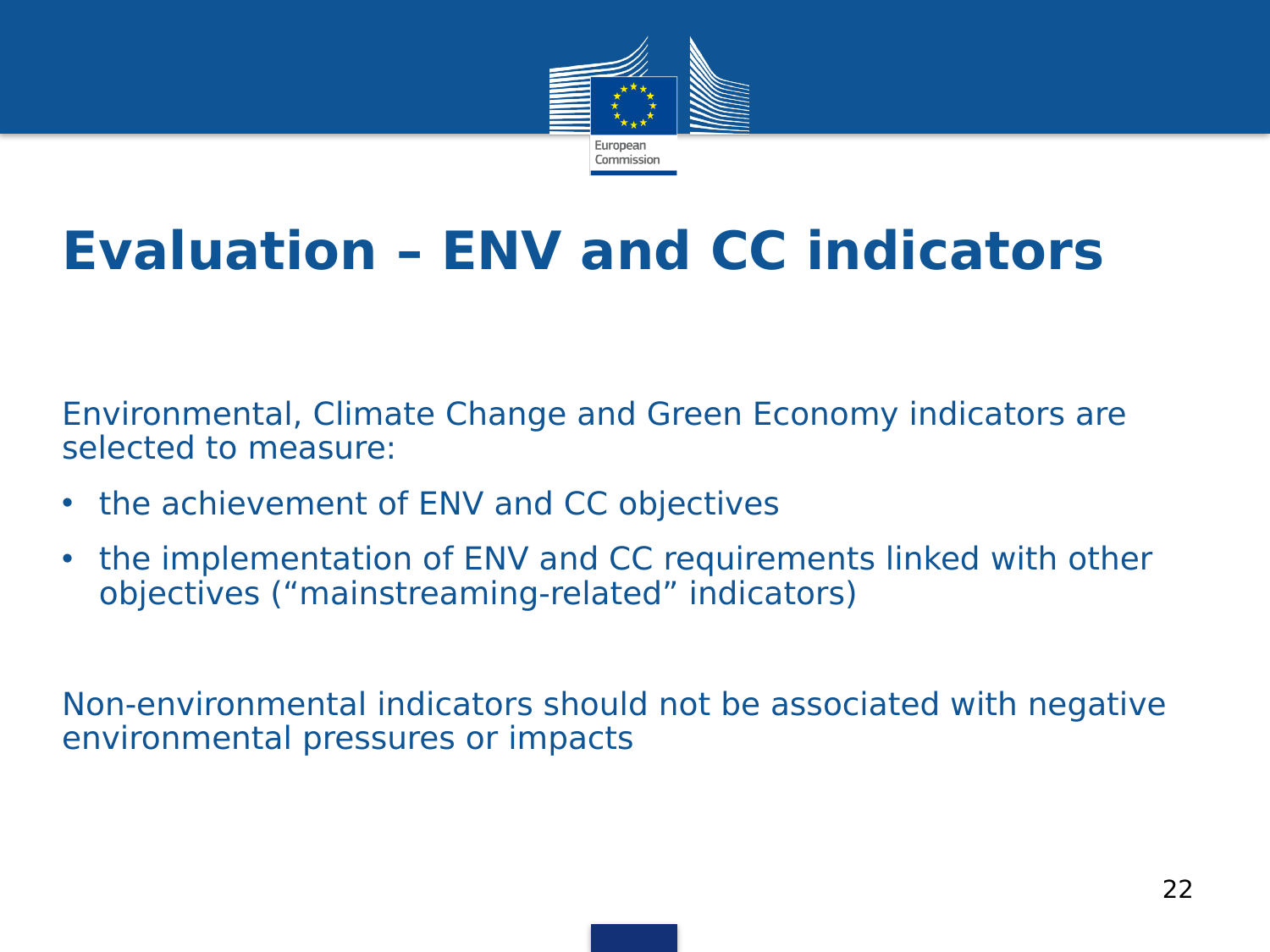

# Evaluation – ENV and CC indicators
Environmental, Climate Change and Green Economy indicators are selected to measure:
the achievement of ENV and CC objectives
the implementation of ENV and CC requirements linked with other objectives (“mainstreaming-related” indicators)

Non-environmental indicators should not be associated with negative environmental pressures or impacts
22